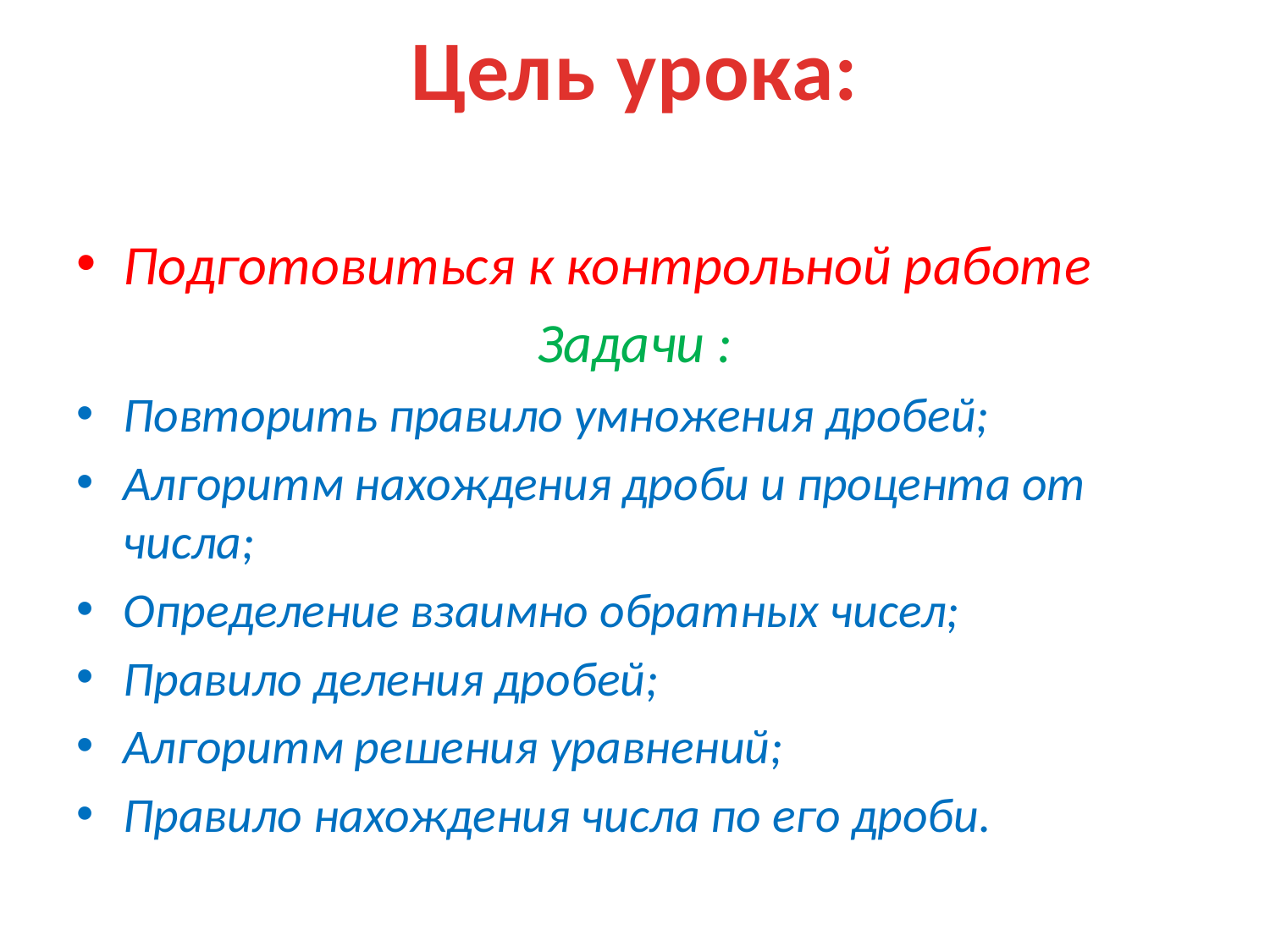

# Цель урока:
Подготовиться к контрольной работе
Задачи :
Повторить правило умножения дробей;
Алгоритм нахождения дроби и процента от числа;
Определение взаимно обратных чисел;
Правило деления дробей;
Алгоритм решения уравнений;
Правило нахождения числа по его дроби.